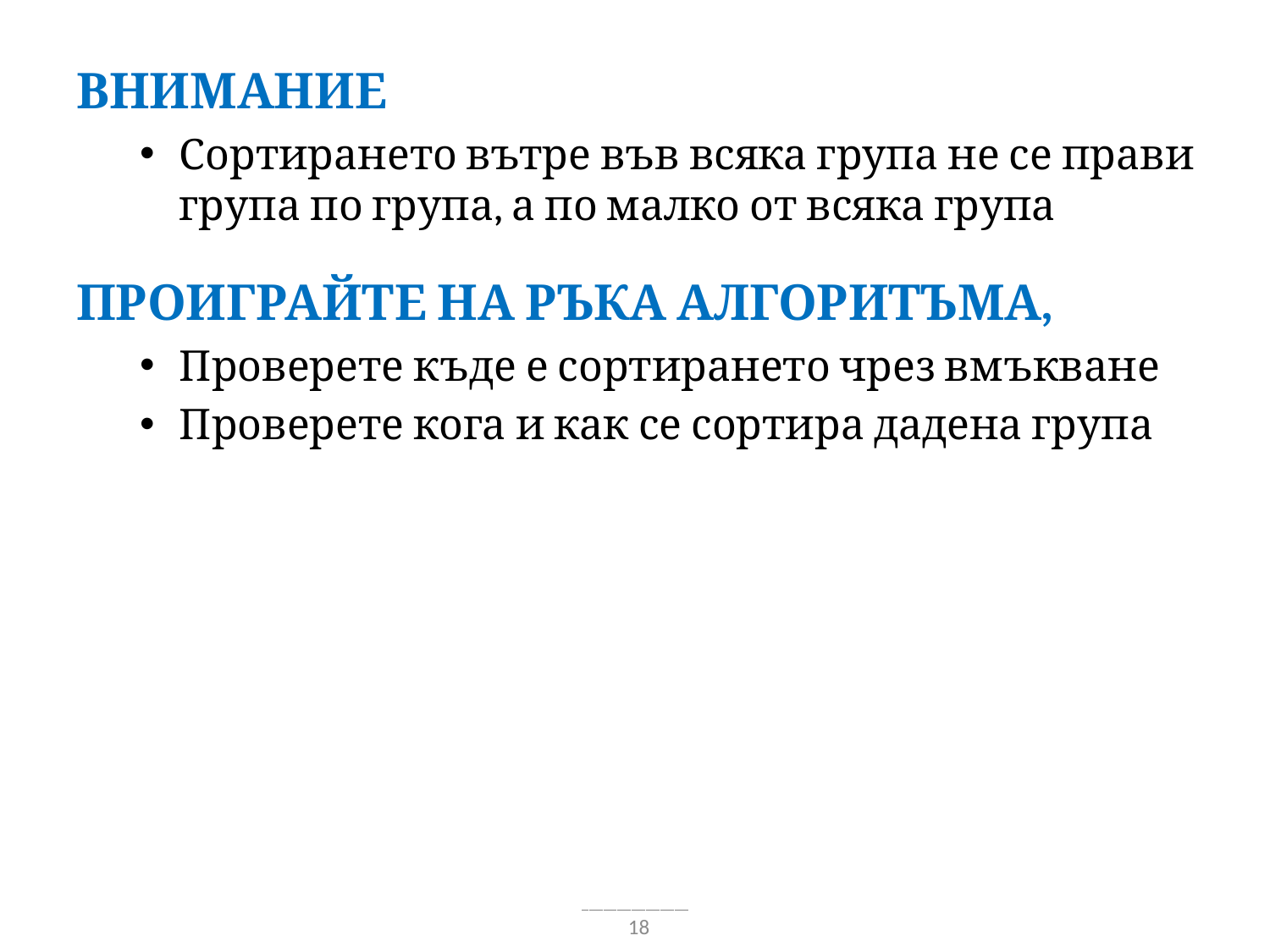

Внимание
Сортирането вътре във всяка група не се прави група по група, а по малко от всяка група
Проиграйте на ръка алгоритъма,
Проверете къде е сортирането чрез вмъкване
Проверете кога и как се сортира дадена група
18